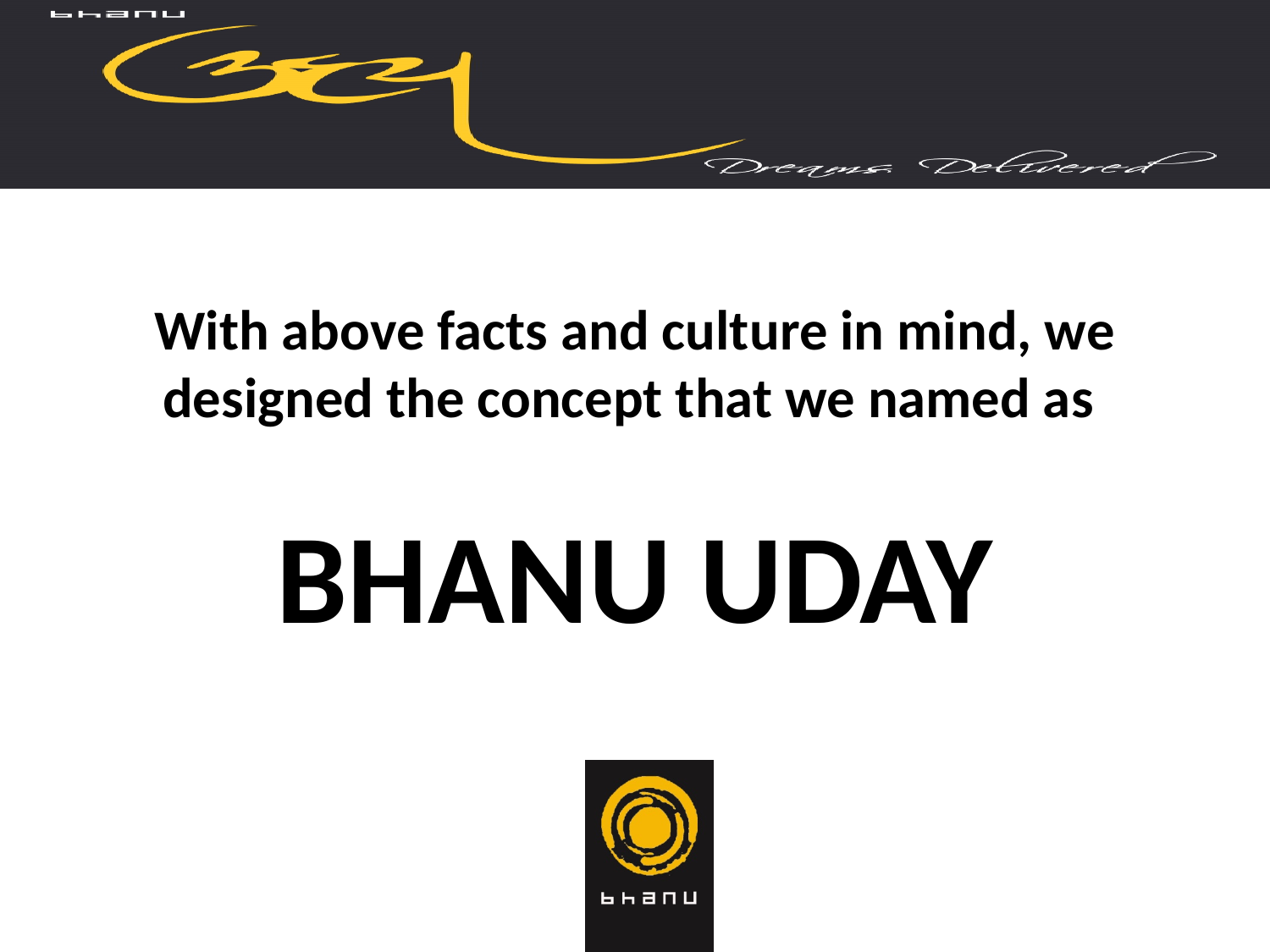

# With above facts and culture in mind, we designed the concept that we named as BHANU UDAY